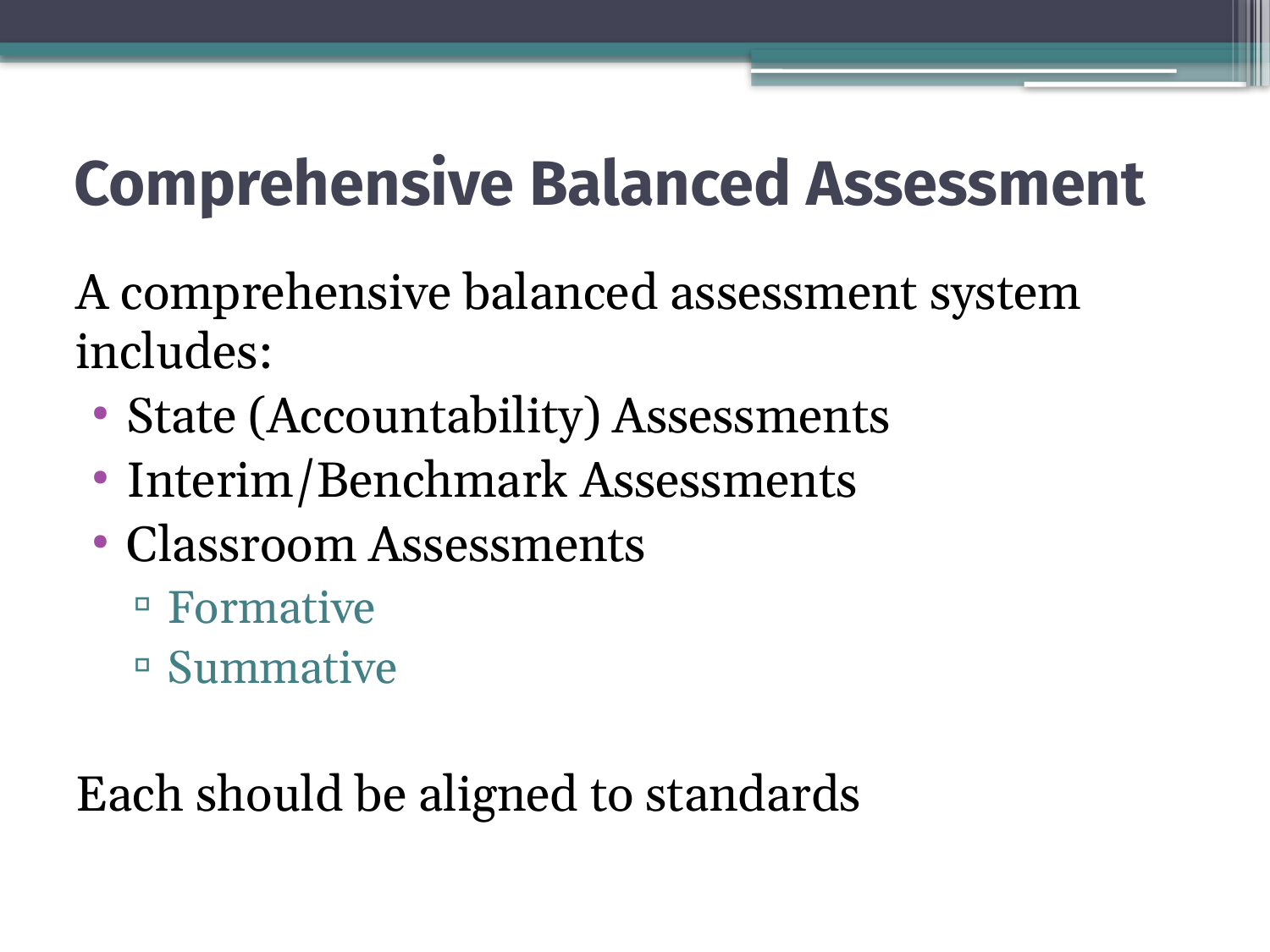

# Comprehensive Balanced Assessment
A comprehensive balanced assessment system includes:
State (Accountability) Assessments
Interim/Benchmark Assessments
Classroom Assessments
Formative
Summative

Each should be aligned to standards